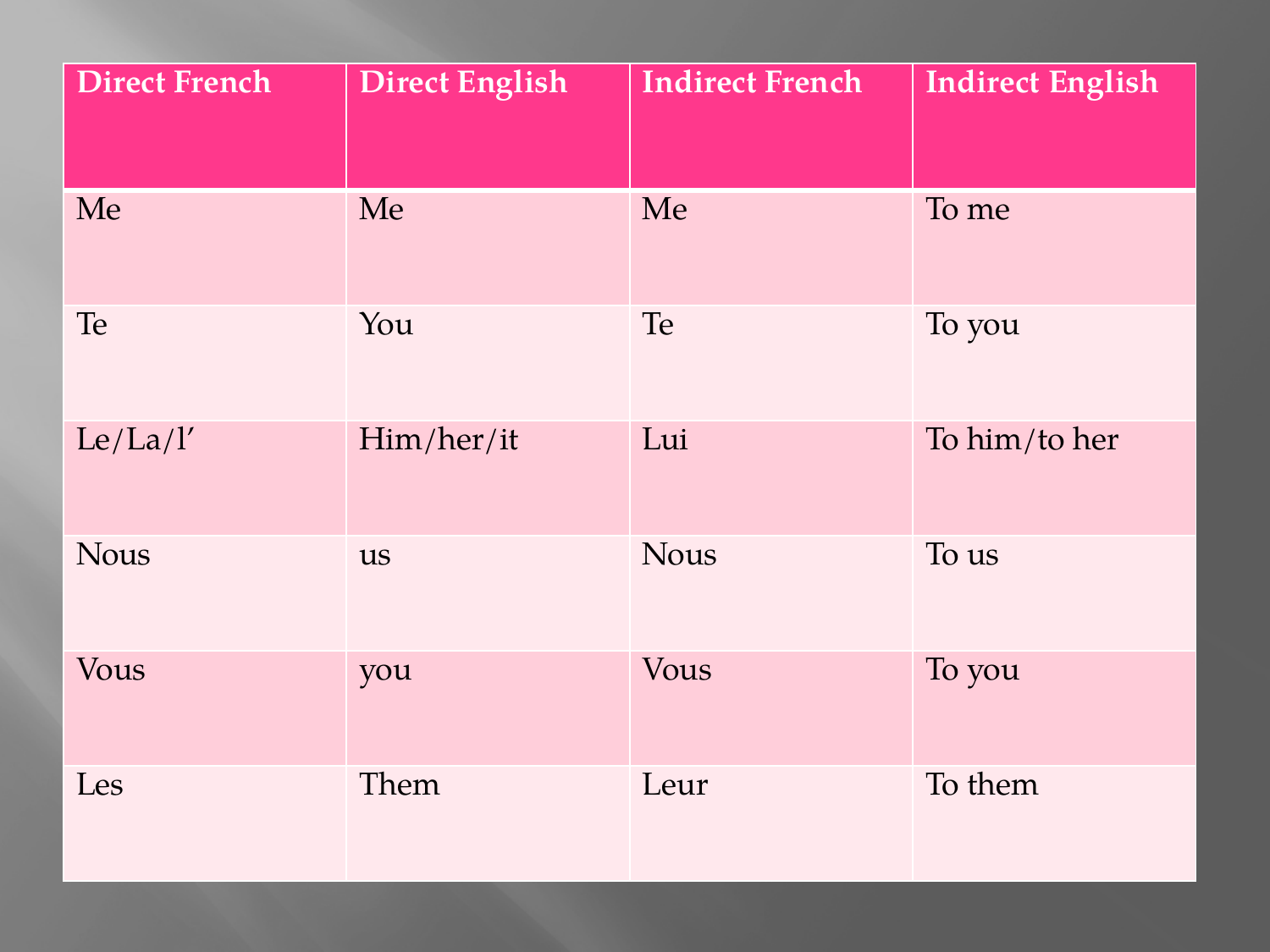

| Direct French | Direct English | Indirect French | Indirect English |
| --- | --- | --- | --- |
| Me | Me | Me | To me |
| Te | You | Te | To you |
| Le/La/l’ | Him/her/it | Lui | To him/to her |
| Nous | us | Nous | To us |
| Vous | you | Vous | To you |
| Les | Them | Leur | To them |